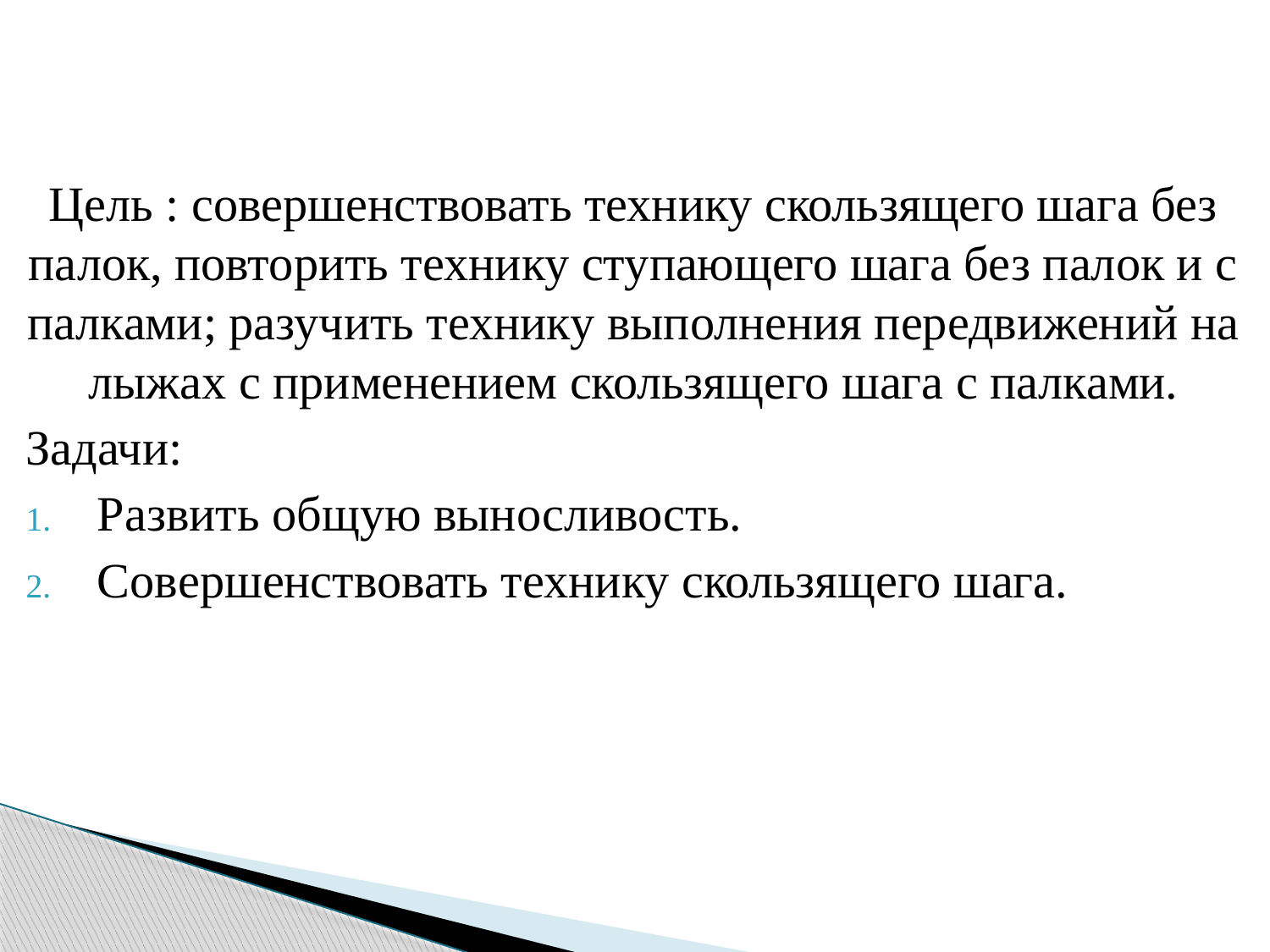

Цель : совершенствовать технику скользящего шага без палок, повторить технику ступающего шага без палок и с палками; разучить технику выполнения передвижений на лыжах с применением скользящего шага с палками.
Задачи:
Развить общую выносливость.
Совершенствовать технику скользящего шага.